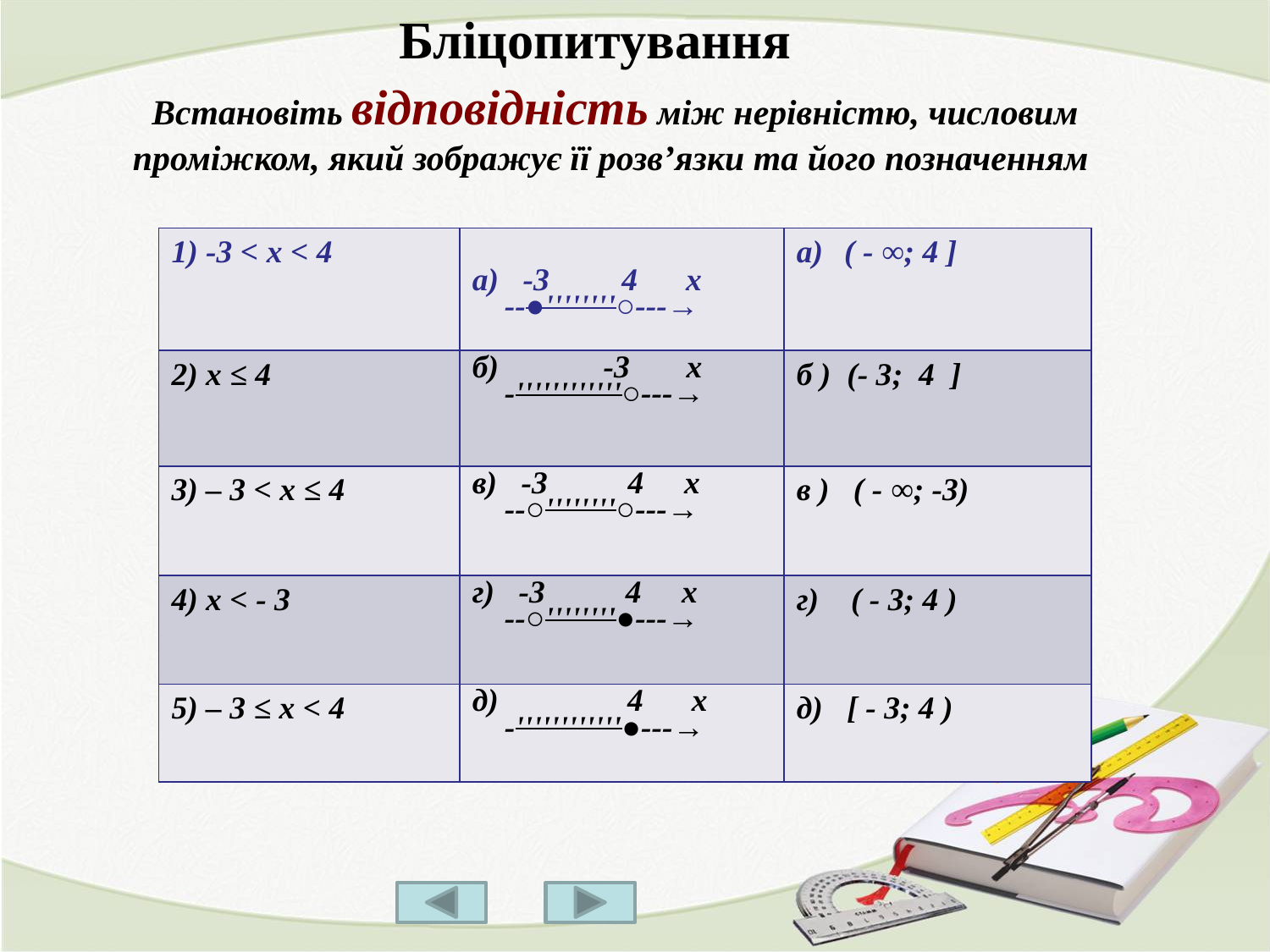

Бліцопитування
Встановіть відповідність між нерівністю, числовим проміжком, який зображує її розв’язки та його позначенням
| 1) -3 < x < 4 | a) -3 4 x --●''''''''○---→ | ( - ∞; 4 ] |
| --- | --- | --- |
| 2) x ≤ 4 | б) -3 x -''''''''''''○---→ | б ) (- 3; 4 ] |
| 3) – 3 < x ≤ 4 | в) -3 4 x --○''''''''○---→ | в ) ( - ∞; -3) |
| 4) x < - 3 | г) -3 4 x --○''''''''●---→ | г) ( - 3; 4 ) |
| 5) – 3 ≤ x < 4 | д) 4 x -''''''''''''●---→ | д) [ - 3; 4 ) |